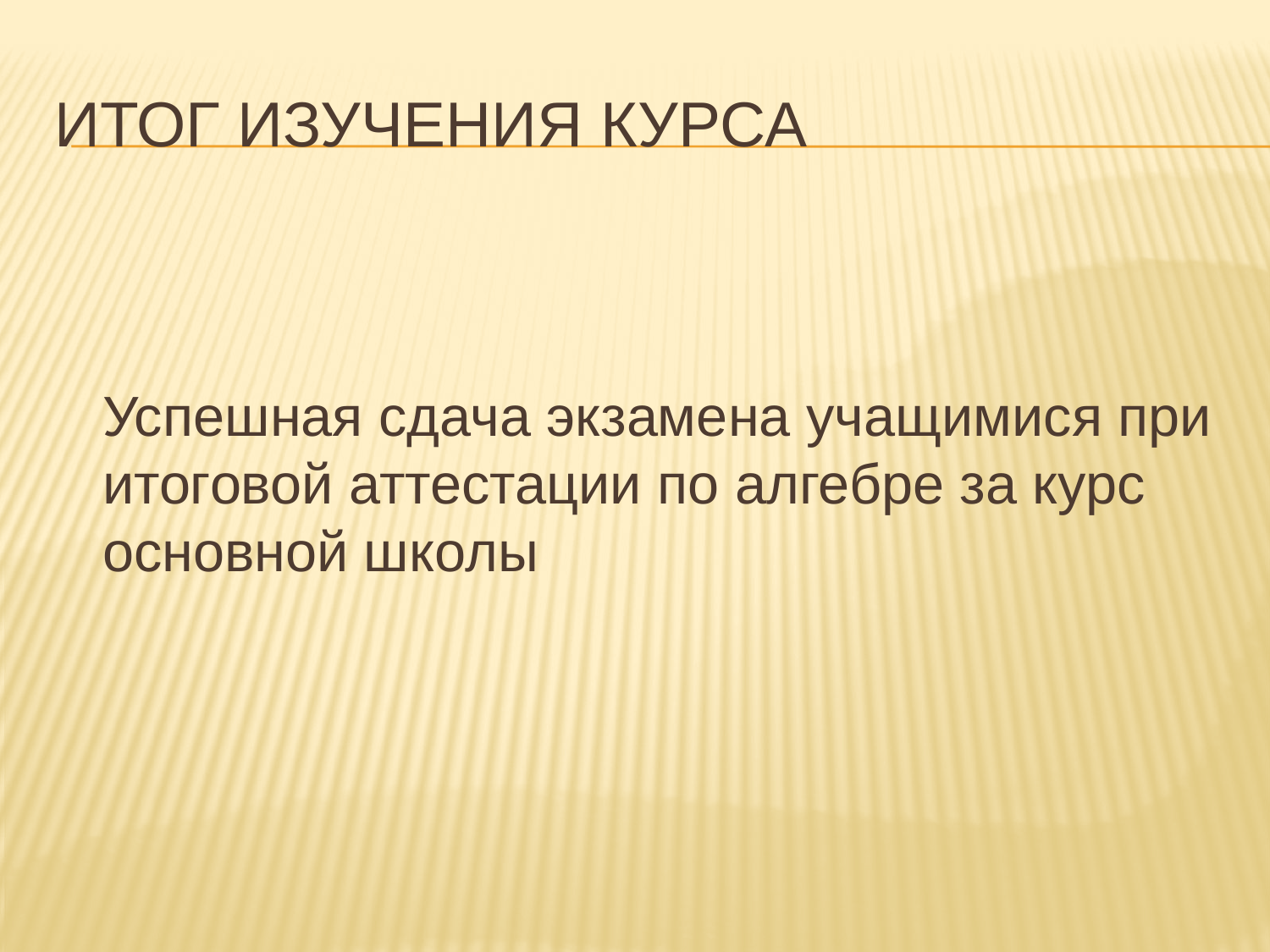

# Итог изучения курса

	Успешная сдача экзамена учащимися при итоговой аттестации по алгебре за курс основной школы